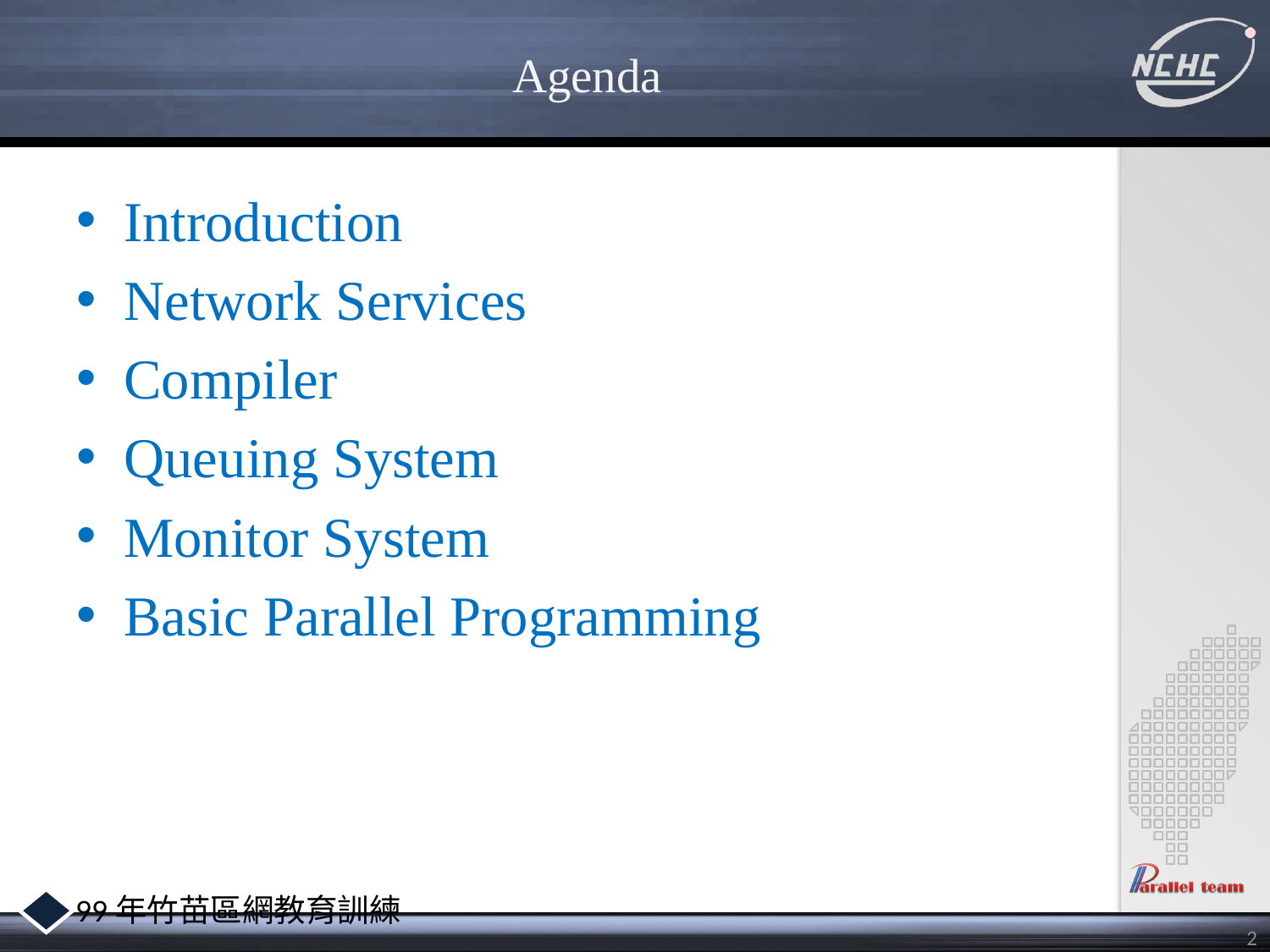

# Agenda
Introduction
Network Services
Compiler
Queuing System
Monitor System
Basic Parallel Programming
2